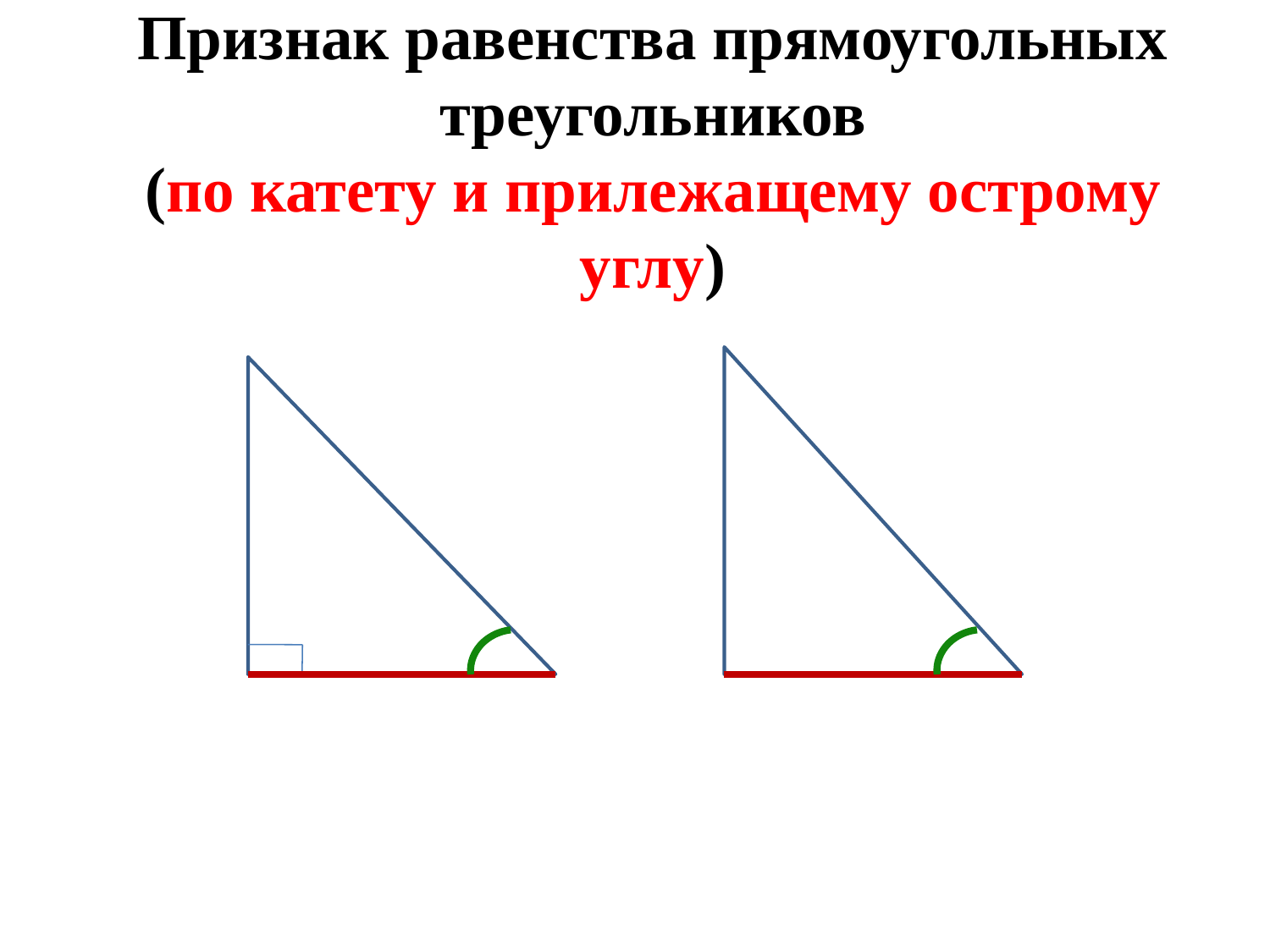

# Признак равенства прямоугольных треугольников (по катету и прилежащему острому углу)